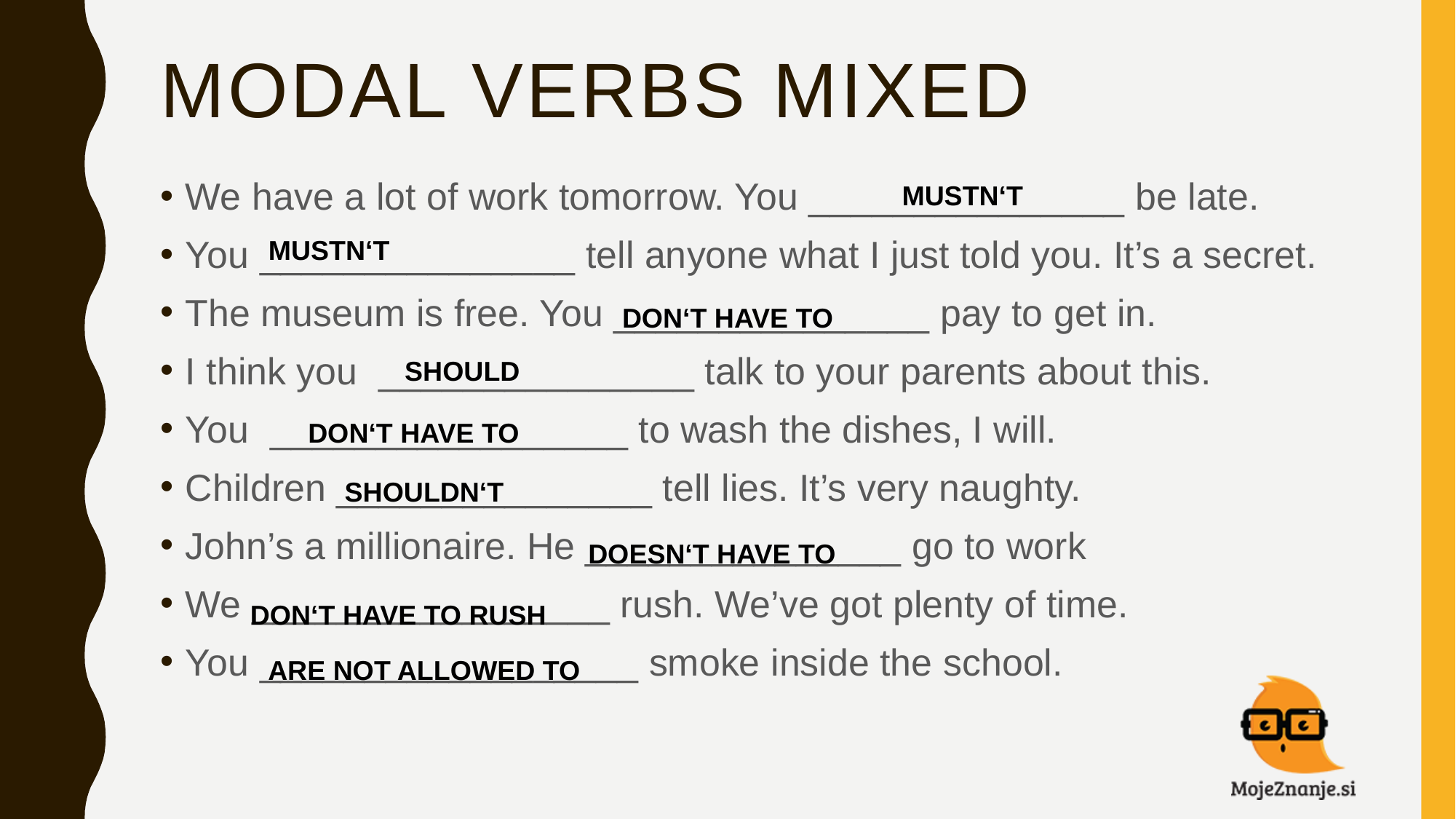

# MODAL VERBS MIXED
We have a lot of work tomorrow. You _______________ be late.
You _______________ tell anyone what I just told you. It’s a secret.
The museum is free. You _______________ pay to get in.
I think you  _______________ talk to your parents about this.
You  _________________ to wash the dishes, I will.
Children _______________ tell lies. It’s very naughty.
John’s a millionaire. He _______________ go to work
We _________________ rush. We’ve got plenty of time.
You __________________ smoke inside the school.
MUSTN‘T
MUSTN‘T
DON‘T HAVE TO
SHOULD
DON‘T HAVE TO
SHOULDN‘T
DOESN‘T HAVE TO
DON‘T HAVE TO RUSH
ARE NOT ALLOWED TO